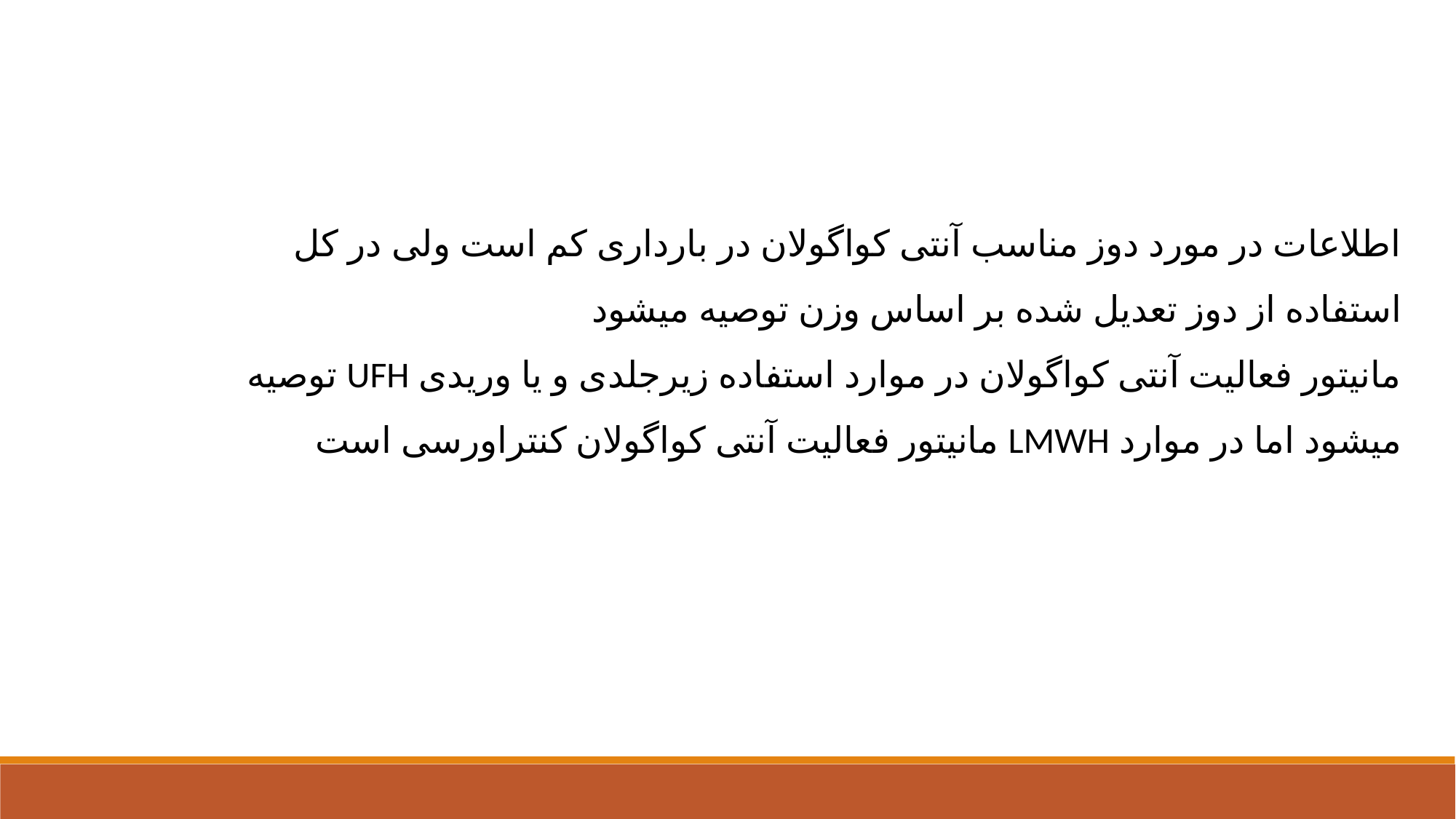

اطلاعات در مورد دوز مناسب آنتی کواگولان در بارداری کم است ولی در کل استفاده از دوز تعدیل شده بر اساس وزن توصیه میشود
مانیتور فعالیت آنتی کواگولان در موارد استفاده زیرجلدی و یا وریدی UFH توصیه میشود اما در موارد LMWH مانیتور فعالیت آنتی کواگولان کنتراورسی است